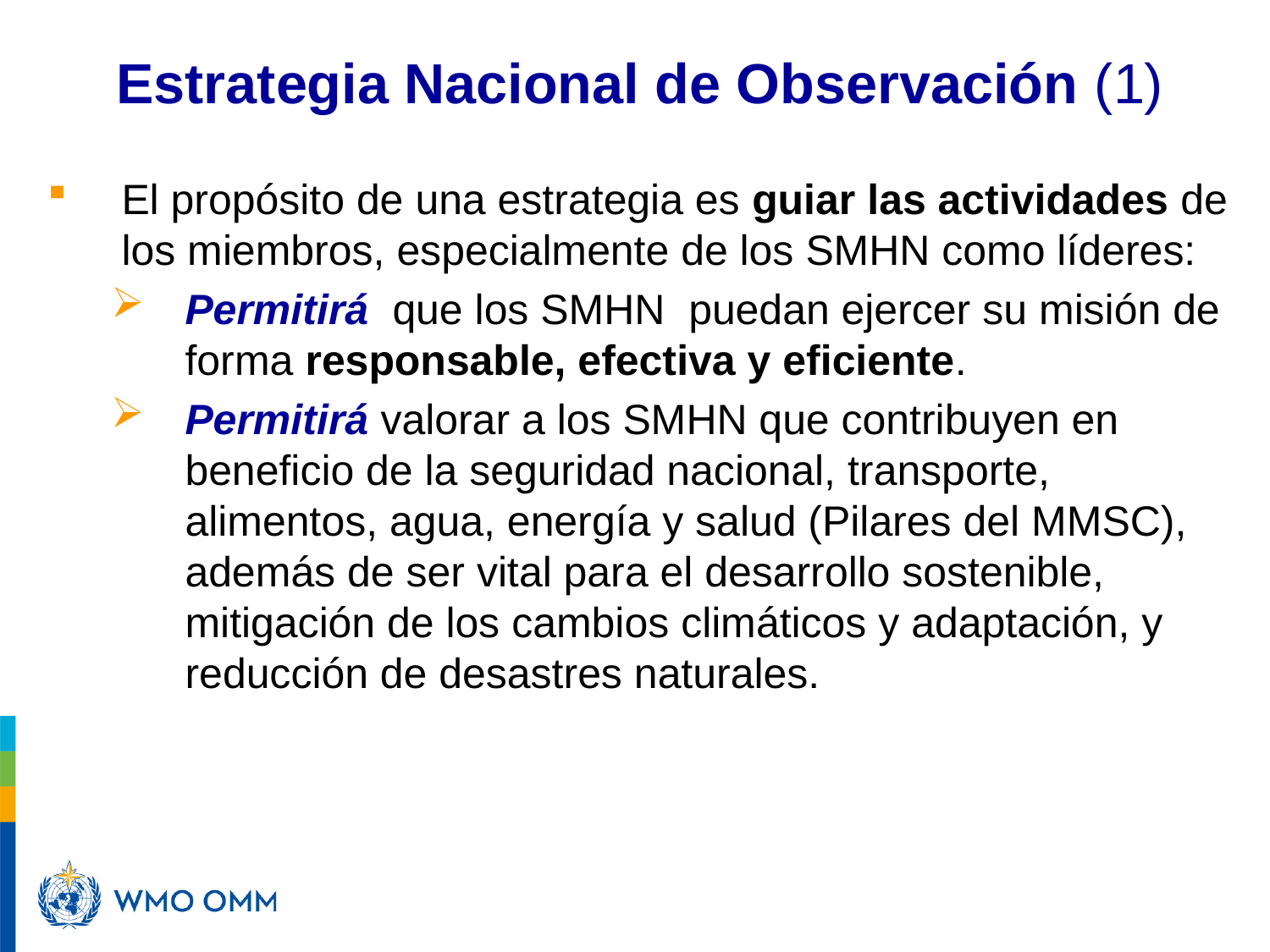

Estrategia Nacional de Observación (1)
El propósito de una estrategia es guiar las actividades de los miembros, especialmente de los SMHN como líderes:
Permitirá  que los SMHN  puedan ejercer su misión de forma responsable, efectiva y eficiente.
Permitirá valorar a los SMHN que contribuyen en beneficio de la seguridad nacional, transporte, alimentos, agua, energía y salud (Pilares del MMSC), además de ser vital para el desarrollo sostenible, mitigación de los cambios climáticos y adaptación, y reducción de desastres naturales.